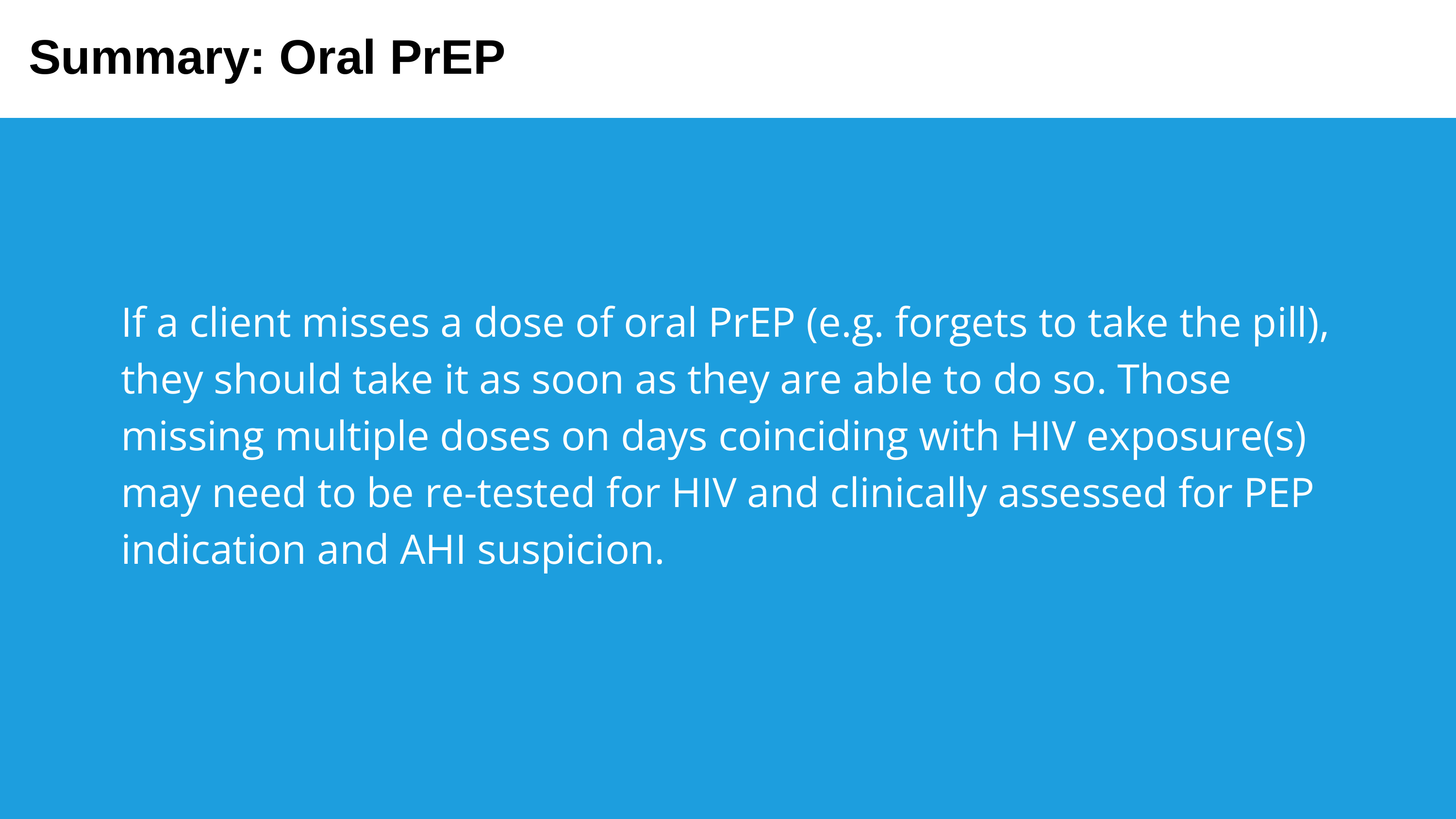

Summary: Oral PrEP

If a client misses a dose of oral PrEP (e.g. forgets to take the pill), they should take it as soon as they are able to do so. Those missing multiple doses on days coinciding with HIV exposure(s) may need to be re-tested for HIV and clinically assessed for PEP indication and AHI suspicion.